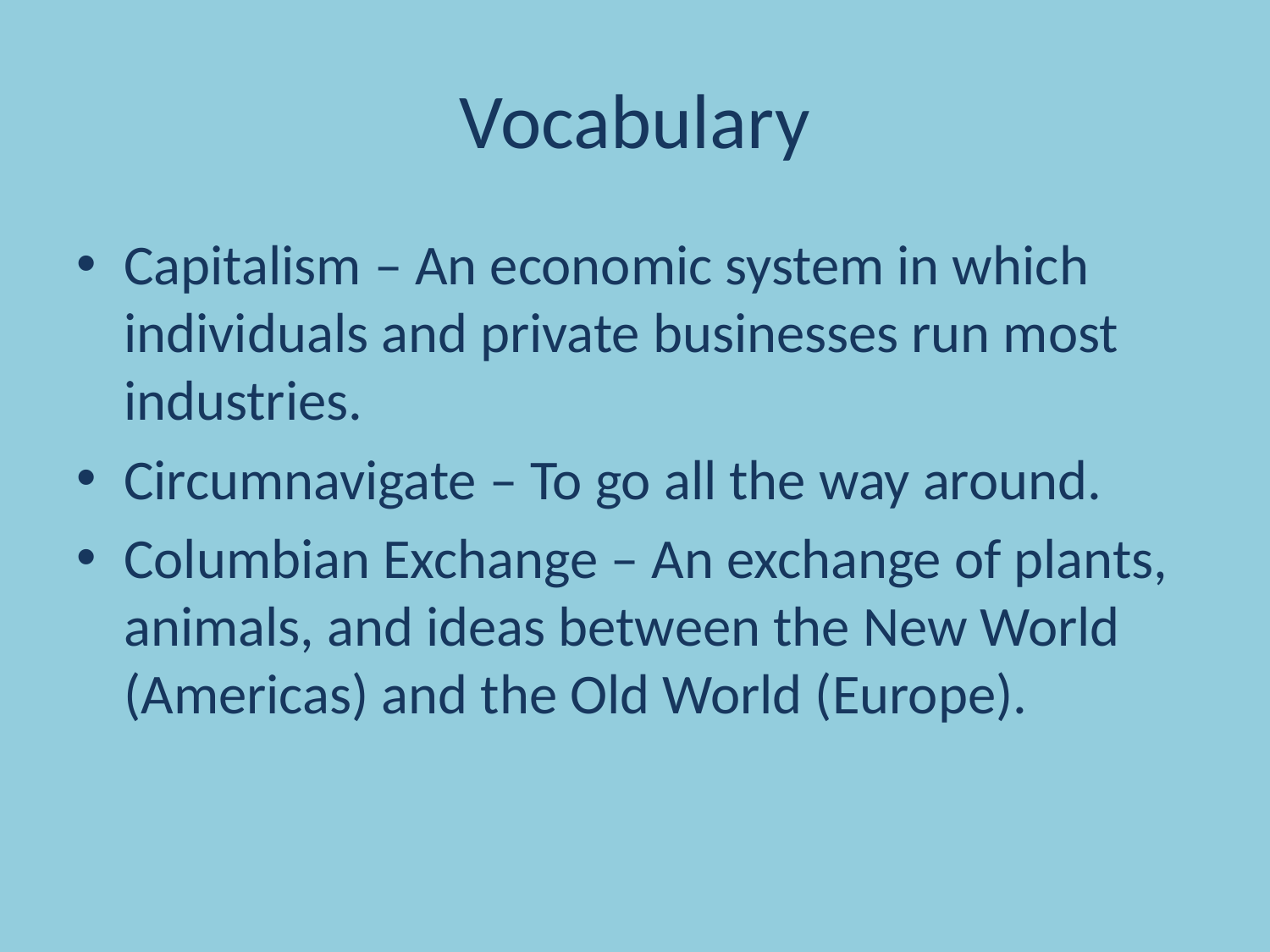

# Vocabulary
Capitalism – An economic system in which individuals and private businesses run most industries.
Circumnavigate – To go all the way around.
Columbian Exchange – An exchange of plants, animals, and ideas between the New World (Americas) and the Old World (Europe).